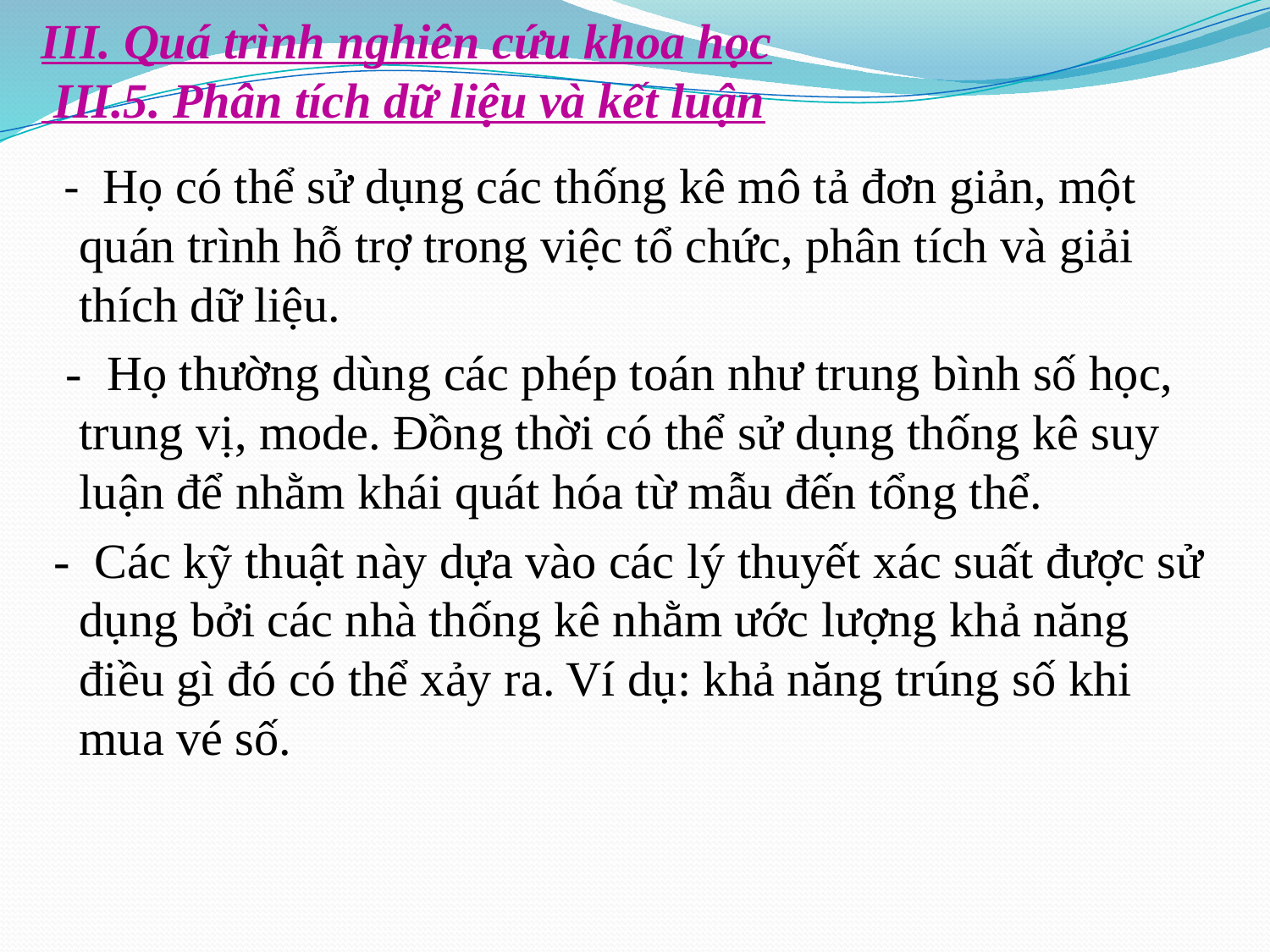

III. Quá trình nghiên cứu khoa học
 III.5. Phân tích dữ liệu và kết luận

  -  Họ có thể sử dụng các thống kê mô tả đơn giản, một quán trình hỗ trợ trong việc tổ chức, phân tích và giải thích dữ liệu.
  -  Họ thường dùng các phép toán như trung bình số học, trung vị, mode. Đồng thời có thể sử dụng thống kê suy luận để nhằm khái quát hóa từ mẫu đến tổng thể.
 -  Các kỹ thuật này dựa vào các lý thuyết xác suất được sử dụng bởi các nhà thống kê nhằm ước lượng khả năng điều gì đó có thể xảy ra. Ví dụ: khả năng trúng số khi mua vé số.